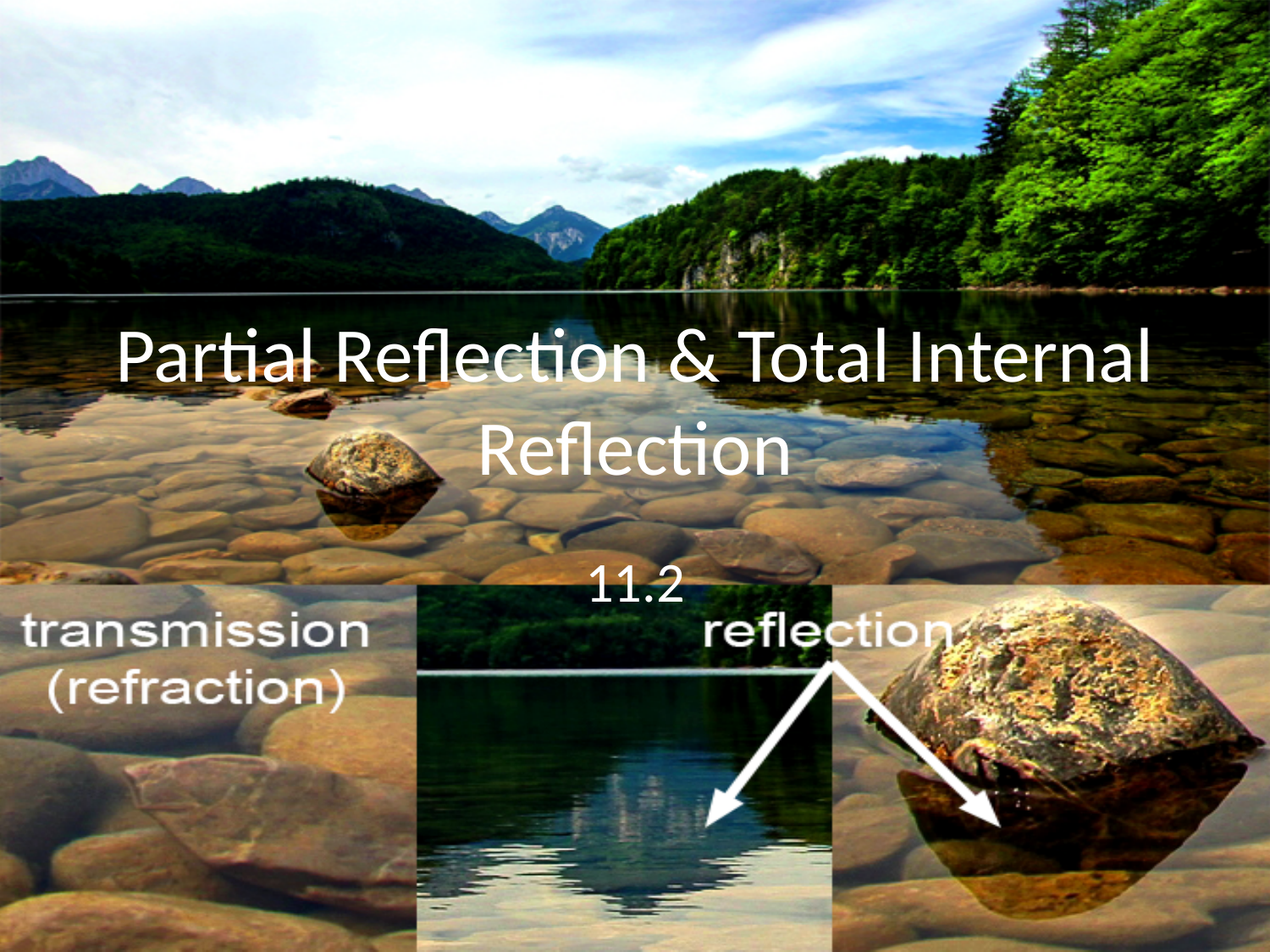

# Partial Reflection & Total Internal Reflection
11.2